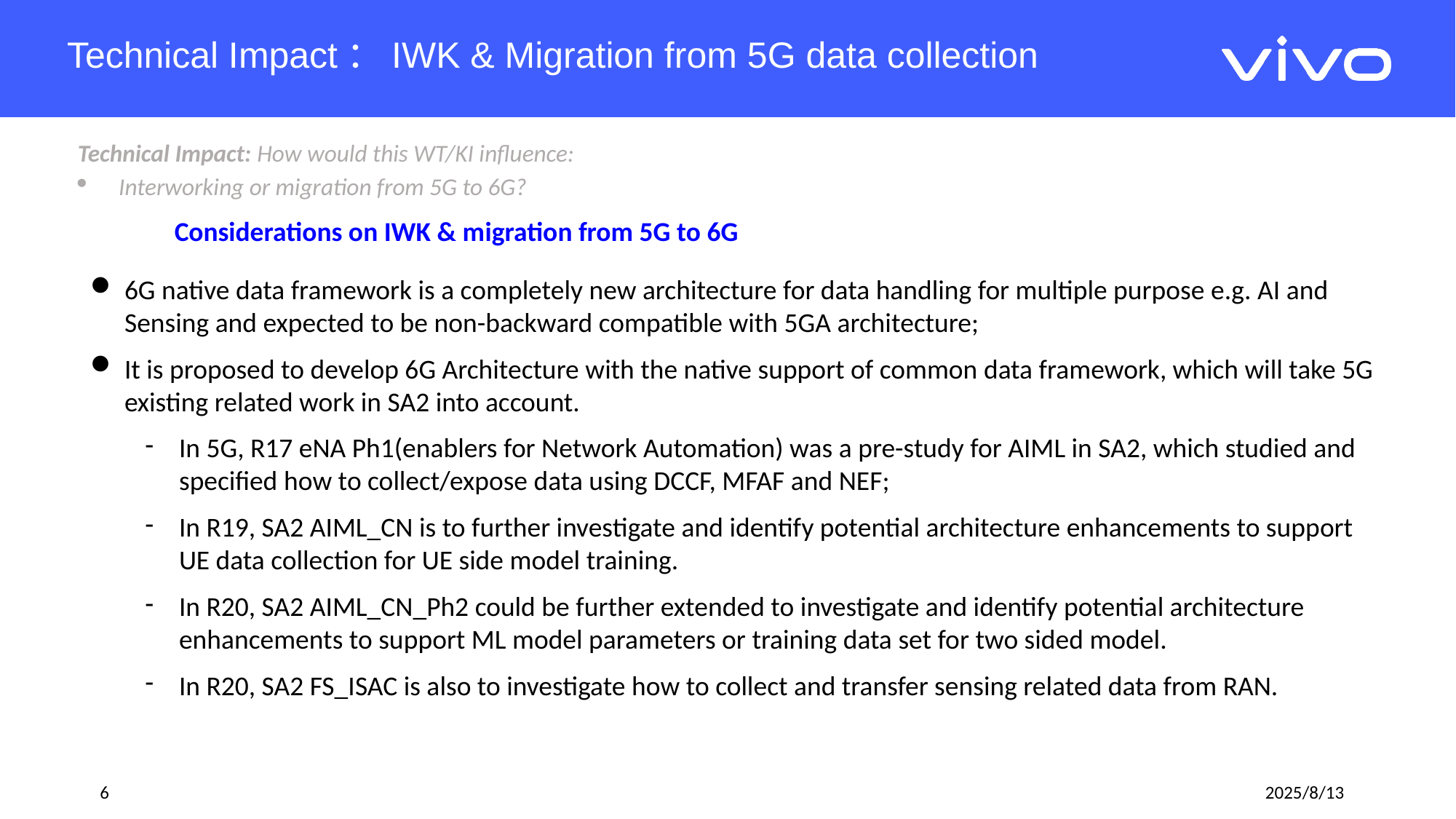

Technical Impact：IWK & Migration from 5G data collection
Technical Impact: How would this WT/KI influence:
Interworking or migration from 5G to 6G?
Considerations on IWK & migration from 5G to 6G
6G native data framework is a completely new architecture for data handling for multiple purpose e.g. AI and Sensing and expected to be non-backward compatible with 5GA architecture;
It is proposed to develop 6G Architecture with the native support of common data framework, which will take 5G existing related work in SA2 into account.
In 5G, R17 eNA Ph1(enablers for Network Automation) was a pre-study for AIML in SA2, which studied and specified how to collect/expose data using DCCF, MFAF and NEF;
In R19, SA2 AIML_CN is to further investigate and identify potential architecture enhancements to support UE data collection for UE side model training.
In R20, SA2 AIML_CN_Ph2 could be further extended to investigate and identify potential architecture enhancements to support ML model parameters or training data set for two sided model.
In R20, SA2 FS_ISAC is also to investigate how to collect and transfer sensing related data from RAN.